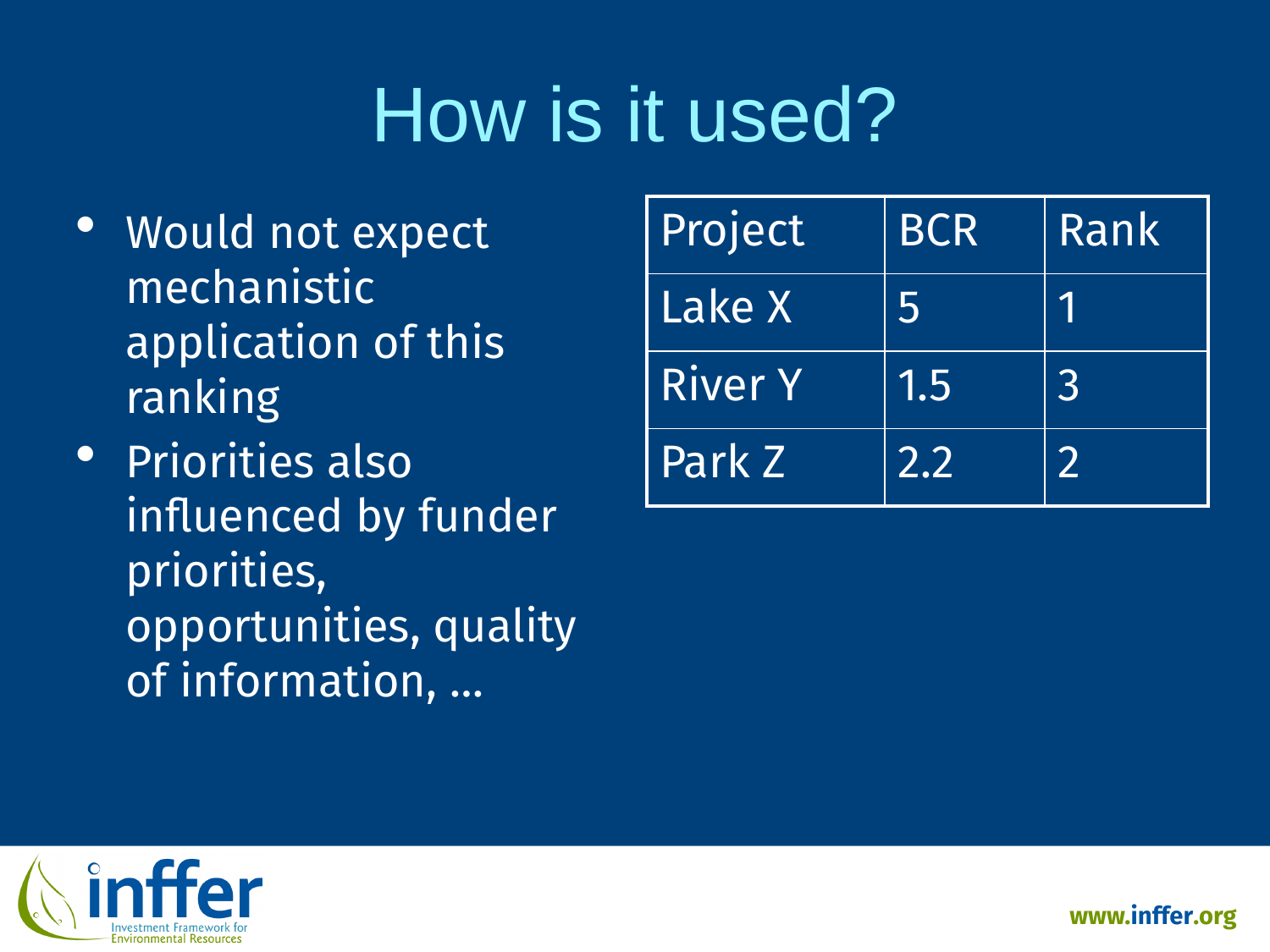

# How is it used?
Would not expect mechanistic application of this ranking
Priorities also influenced by funder priorities, opportunities, quality of information, …

| Project | BCR | Rank |
| --- | --- | --- |
| Lake X | 5 | 1 |
| River Y | 1.5 | 3 |
| Park Z | 2.2 | 2 |